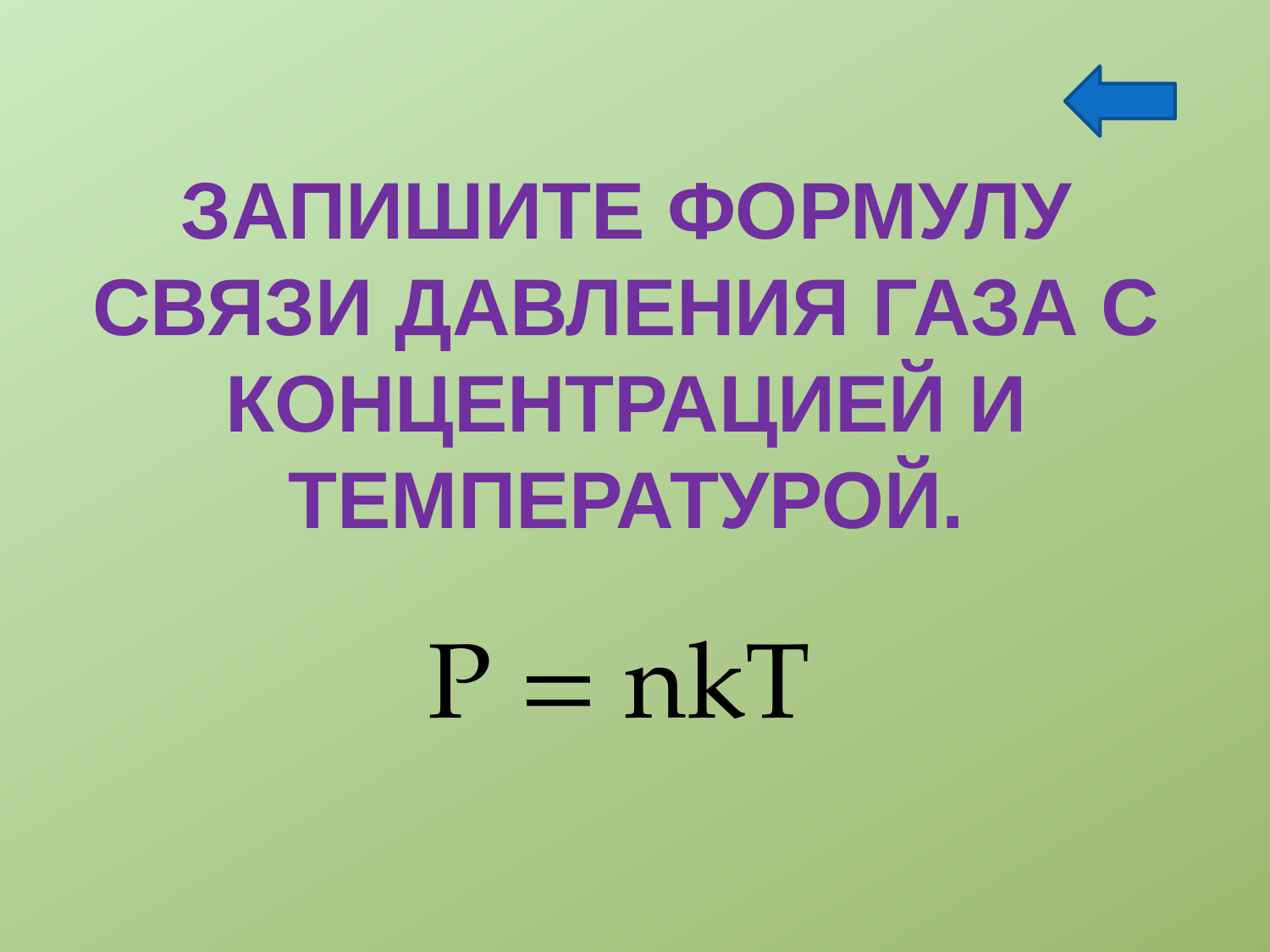

# Запишите формулу связи давления газа с концентрацией и температурой.
P = nkT